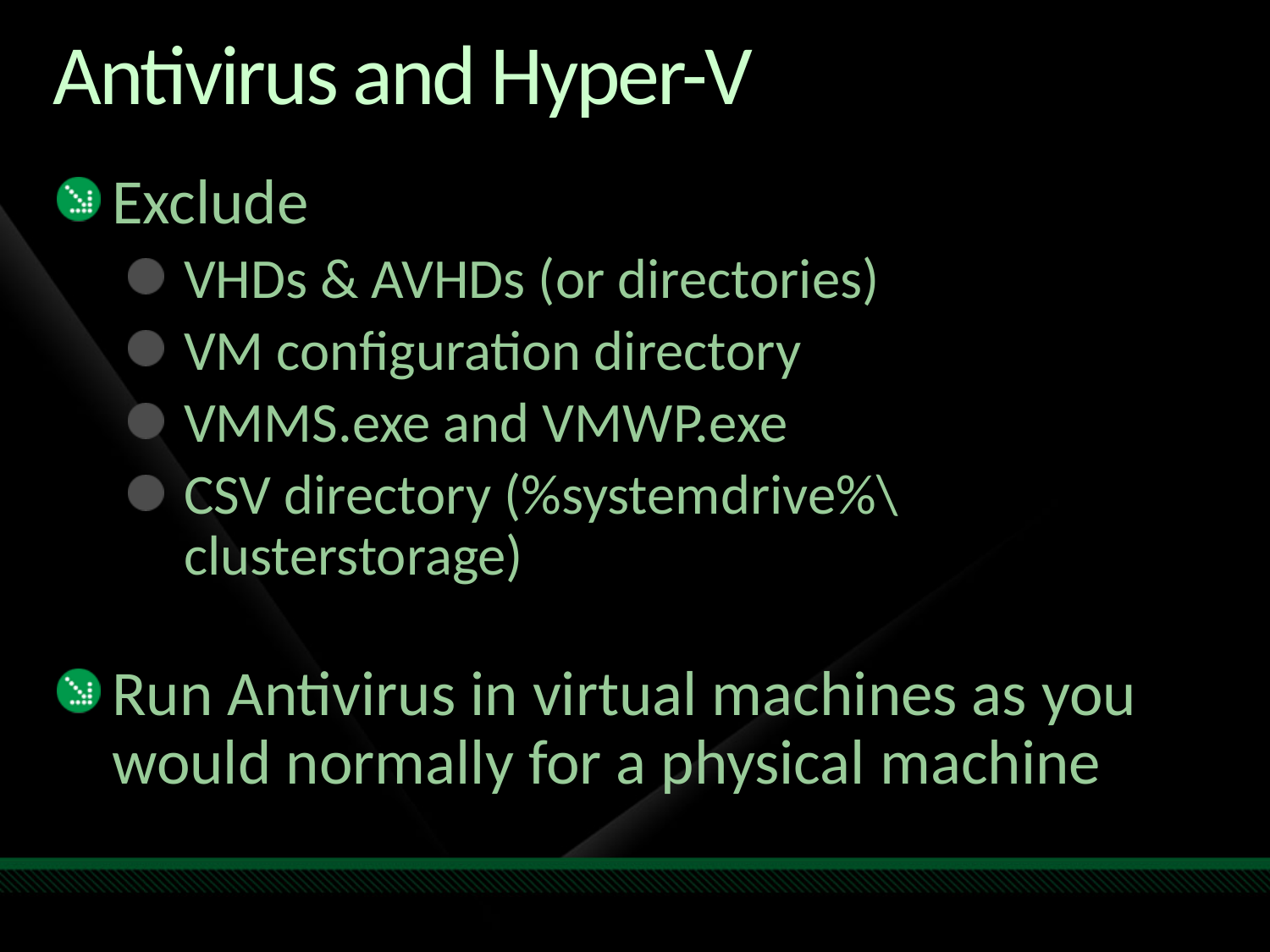

# Antivirus and Hyper-V
Exclude
VHDs & AVHDs (or directories)
VM configuration directory
VMMS.exe and VMWP.exe
CSV directory (%systemdrive%\clusterstorage)
Run Antivirus in virtual machines as you would normally for a physical machine